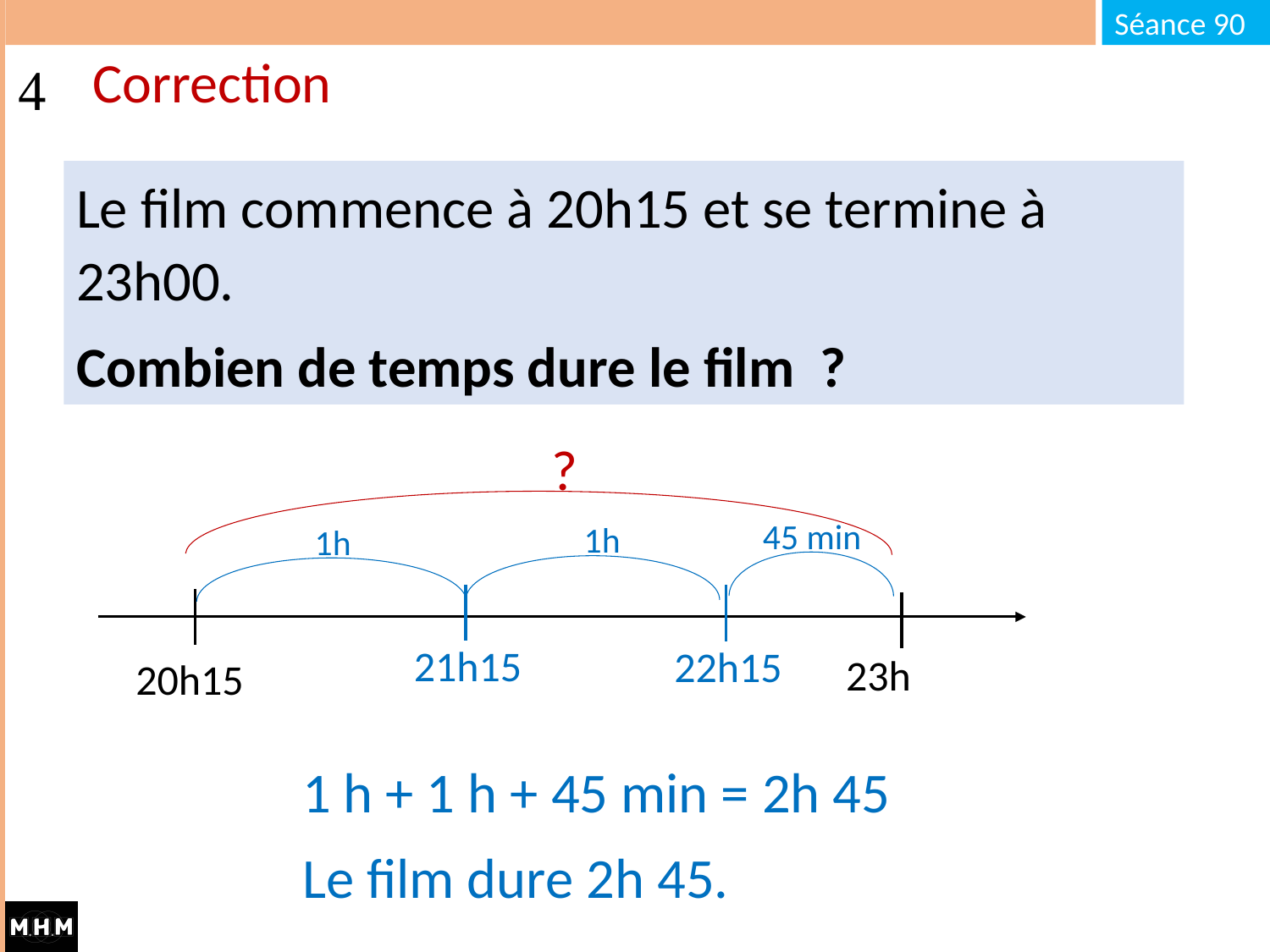

# Correction
Le film commence à 20h15 et se termine à 23h00.
Combien de temps dure le film  ?
?

45 min
1h
1h

21h15
22h15
23h
20h15
1 h + 1 h + 45 min = 2h 45
Le film dure 2h 45.